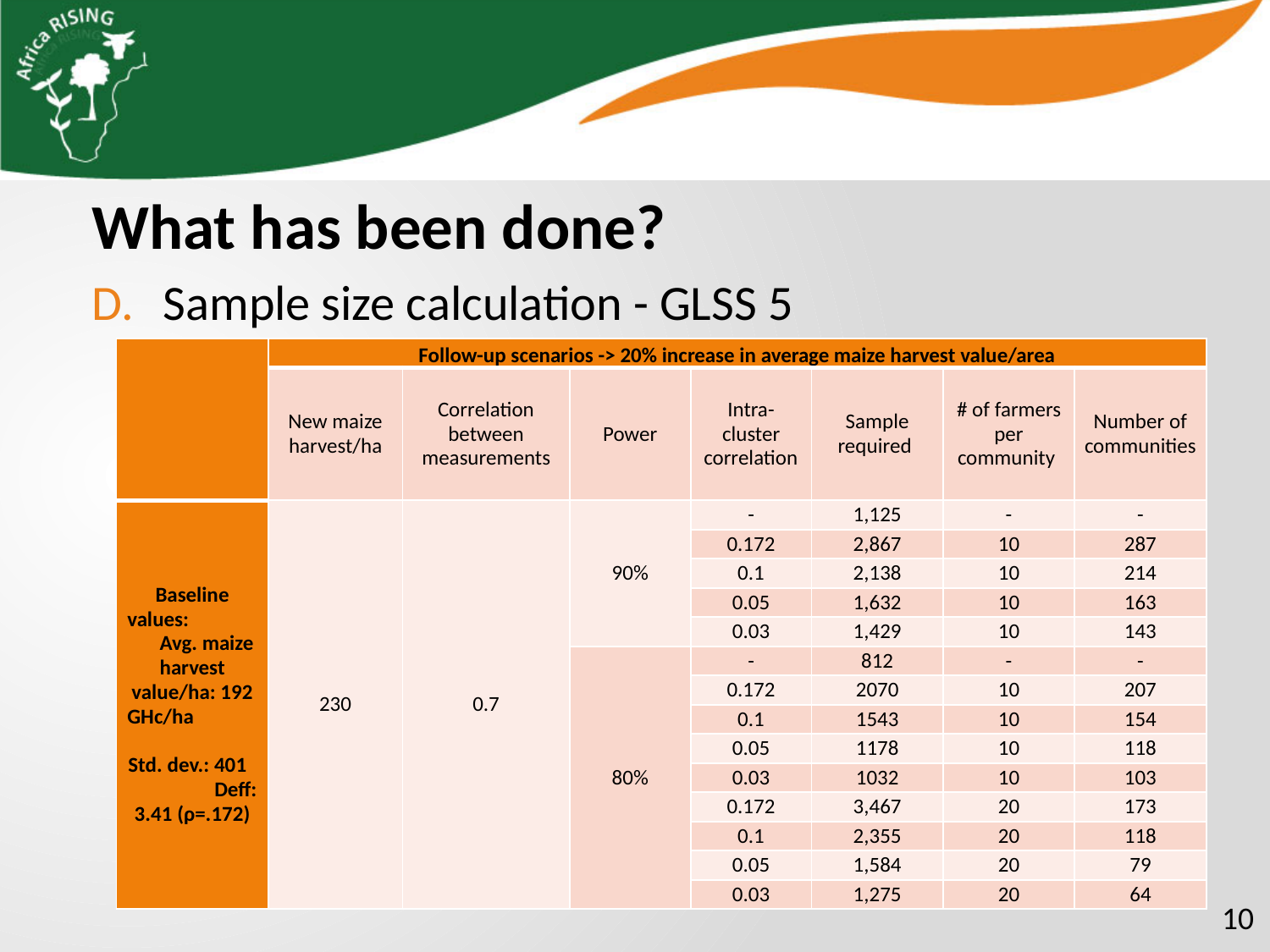

What has been done?
Sample size calculation - GLSS 5
|  | Follow-up scenarios -> 20% increase in average maize harvest value/area |  |  |  |  |  |  |
| --- | --- | --- | --- | --- | --- | --- | --- |
|  | New maize harvest/ha | Correlation between measurements | Power | Intra-cluster correlation | Sample required | # of farmers per community | Number of communities |
| Baseline values: Avg. maize harvest value/ha: 192 GHc/ha Std. dev.: 401 Deff: 3.41 (ρ=.172) | 230 | 0.7 | 90% | - | 1,125 | - | - |
|  |  |  |  | 0.172 | 2,867 | 10 | 287 |
|  |  |  |  | 0.1 | 2,138 | 10 | 214 |
|  |  |  |  | 0.05 | 1,632 | 10 | 163 |
|  |  |  |  | 0.03 | 1,429 | 10 | 143 |
|  |  |  | 80% | - | 812 | - | - |
|  |  |  |  | 0.172 | 2070 | 10 | 207 |
|  |  |  |  | 0.1 | 1543 | 10 | 154 |
|  |  |  |  | 0.05 | 1178 | 10 | 118 |
|  |  |  |  | 0.03 | 1032 | 10 | 103 |
|  |  |  |  | 0.172 | 3,467 | 20 | 173 |
|  |  |  |  | 0.1 | 2,355 | 20 | 118 |
|  |  |  |  | 0.05 | 1,584 | 20 | 79 |
|  |  |  |  | 0.03 | 1,275 | 20 | 64 |
10